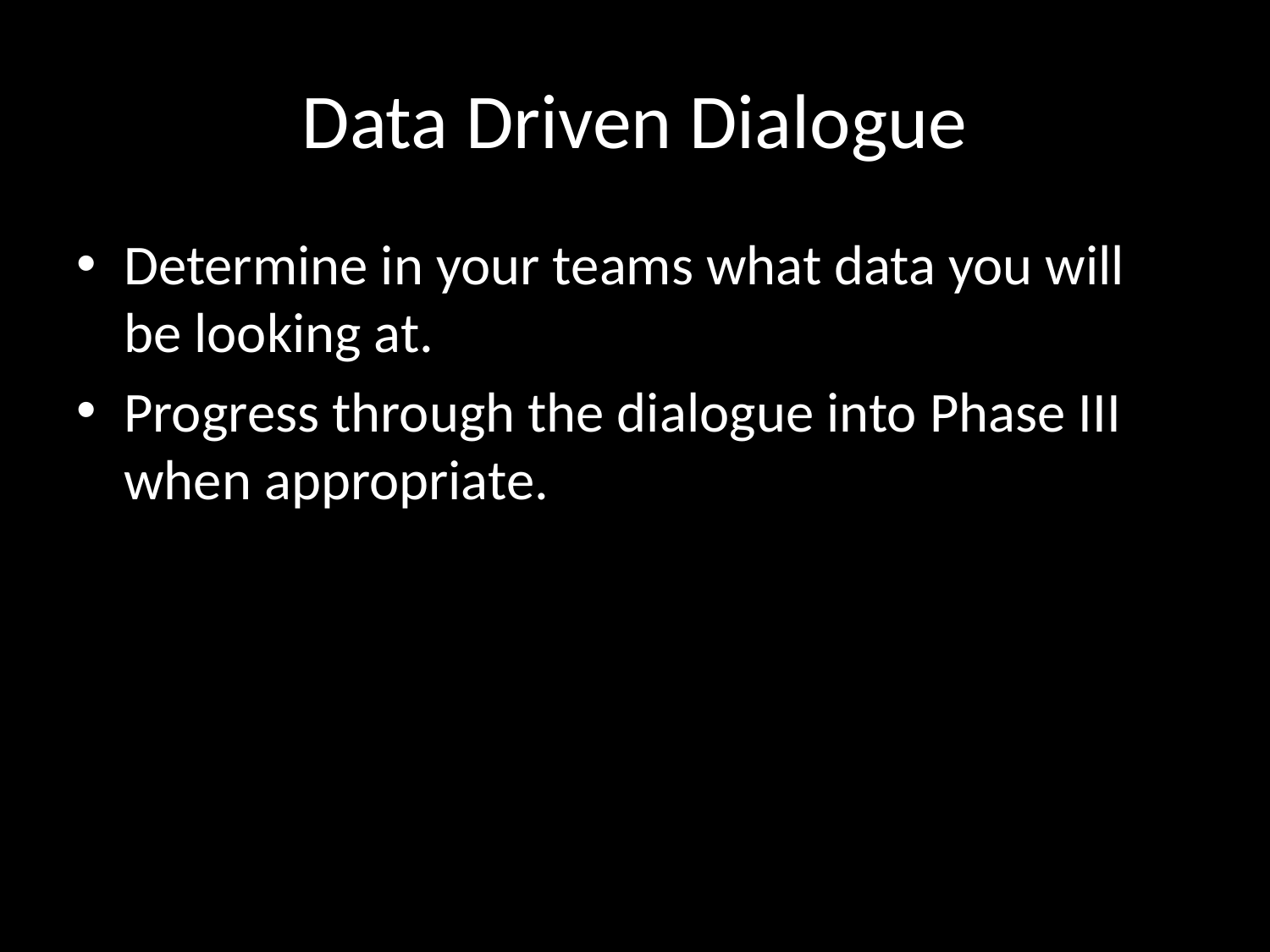

# Data Driven Dialogue
Determine in your teams what data you will be looking at.
Progress through the dialogue into Phase III when appropriate.